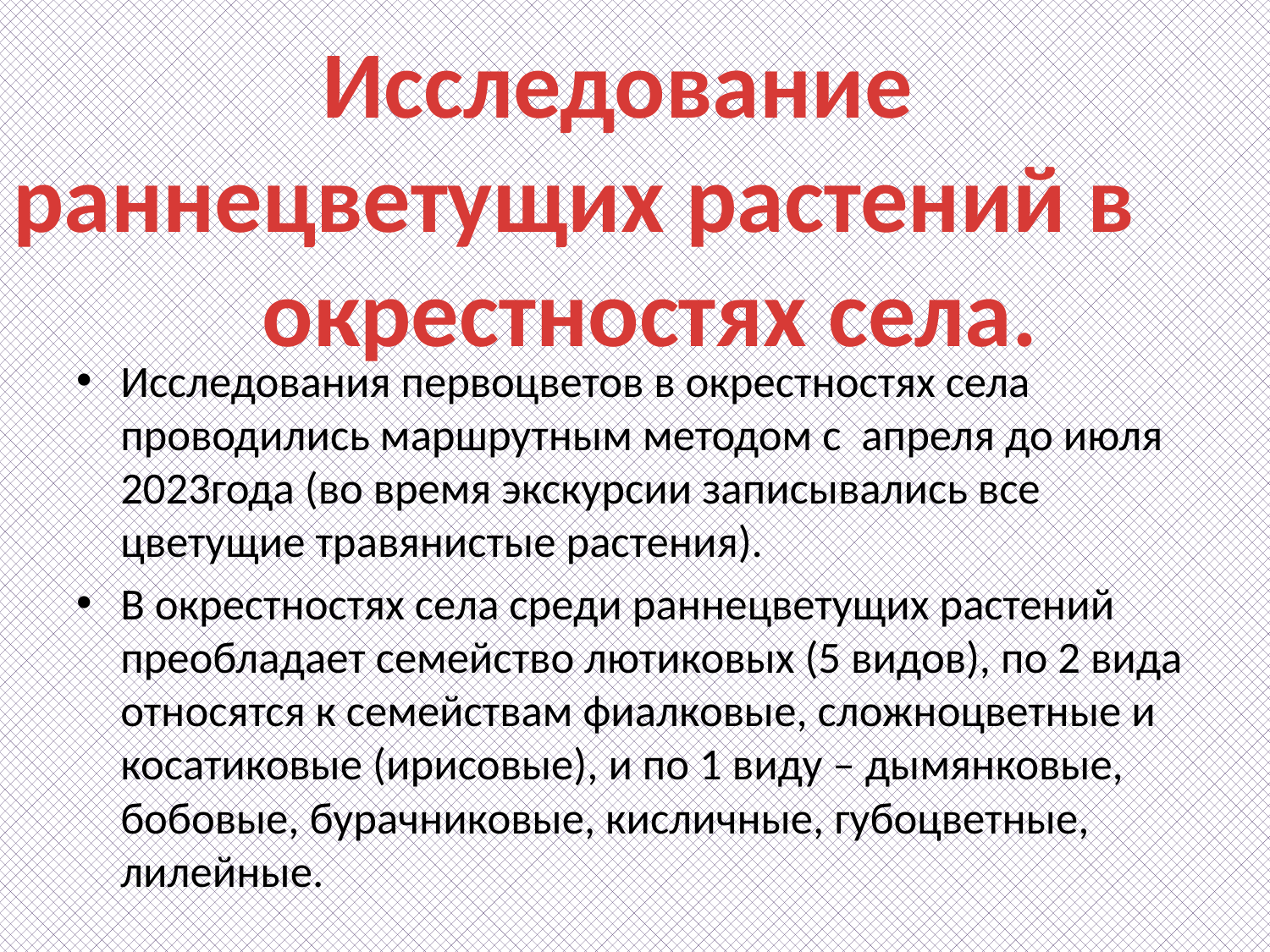

Исследование раннецветущих растений в        окрестностях села.
Исследования первоцветов в окрестностях села проводились маршрутным методом с  апреля до июля 2023года (во время экскурсии записывались все цветущие травянистые растения).
В окрестностях села среди раннецветущих растений преобладает семейство лютиковых (5 видов), по 2 вида относятся к семействам фиалковые, сложноцветные и косатиковые (ирисовые), и по 1 виду – дымянковые, бобовые, бурачниковые, кисличные, губоцветные, лилейные.